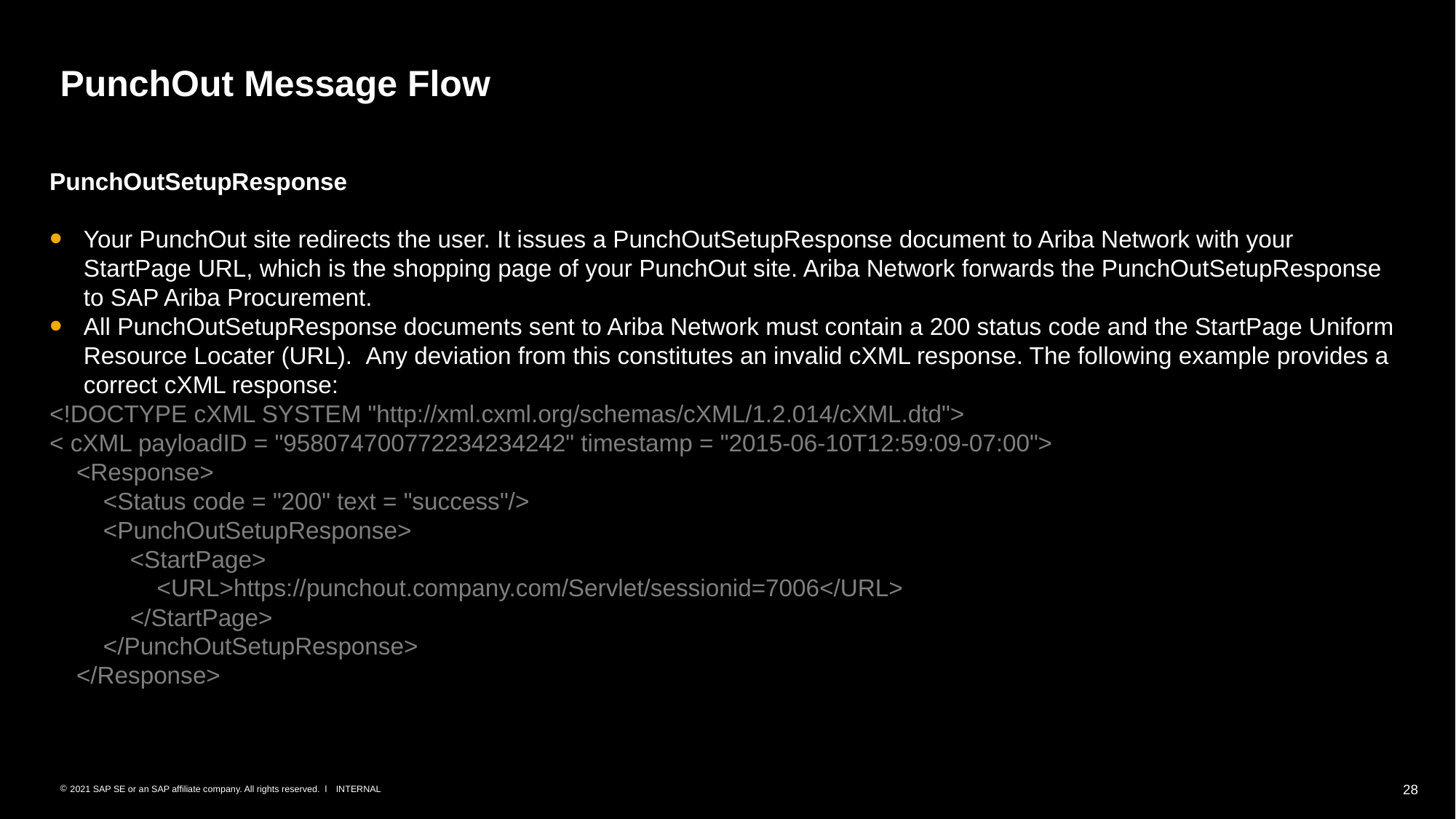

# PunchOut Message Flow
PunchOutSetupResponse

Your PunchOut site redirects the user. It issues a PunchOutSetupResponse document to Ariba Network with your StartPage URL, which is the shopping page of your PunchOut site. Ariba Network forwards the PunchOutSetupResponse to SAP Ariba Procurement.
All PunchOutSetupResponse documents sent to Ariba Network must contain a 200 status code and the StartPage Uniform Resource Locater (URL).  Any deviation from this constitutes an invalid cXML response. The following example provides a correct cXML response:
<!DOCTYPE cXML SYSTEM "http://xml.cxml.org/schemas/cXML/1.2.014/cXML.dtd">
< cXML payloadID = "958074700772234234242" timestamp = "2015-06-10T12:59:09-07:00">
    <Response>
        <Status code = "200" text = "success"/>
        <PunchOutSetupResponse>
            <StartPage>
                <URL>https://punchout.company.com/Servlet/sessionid=7006</URL>
            </StartPage>
        </PunchOutSetupResponse>
    </Response>